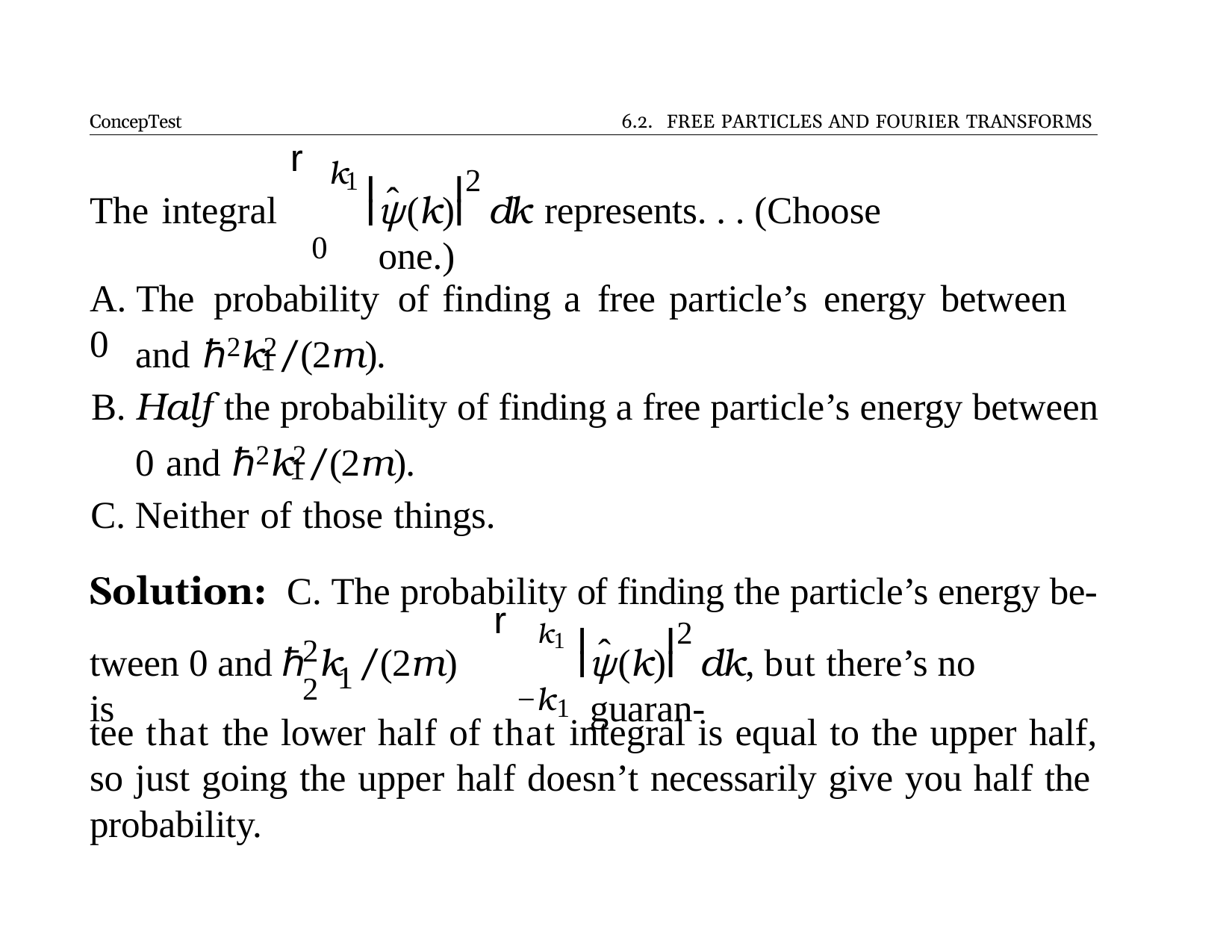

ConcepTest
6.2.  FREE PARTICLES AND FOURIER TRANSFORMS
r

k
2
1
I	I
ˆ
The integral
ψ(k)	dk represents. . . (Choose one.)
I	I
0
A. The	probability	of	finding	a	free	particle’s	energy	between	0
and ℏ2k2/(2m).
1
B. Half	the probability of finding a free particle’s energy between
0 and ℏ2k2/(2m).
1
C. Neither of those things.
Solution:	C. The probability of finding the particle’s energy be-
r	k1
2
I	I
ˆ
2	2
tween 0 and ℏ k /(2m) is
ψ(k)	dk, but there’s no guaran-
I	I
1
−k
1
tee that the lower half of that integral is equal to the upper half,
so just going the upper half doesn’t necessarily give you half the probability.